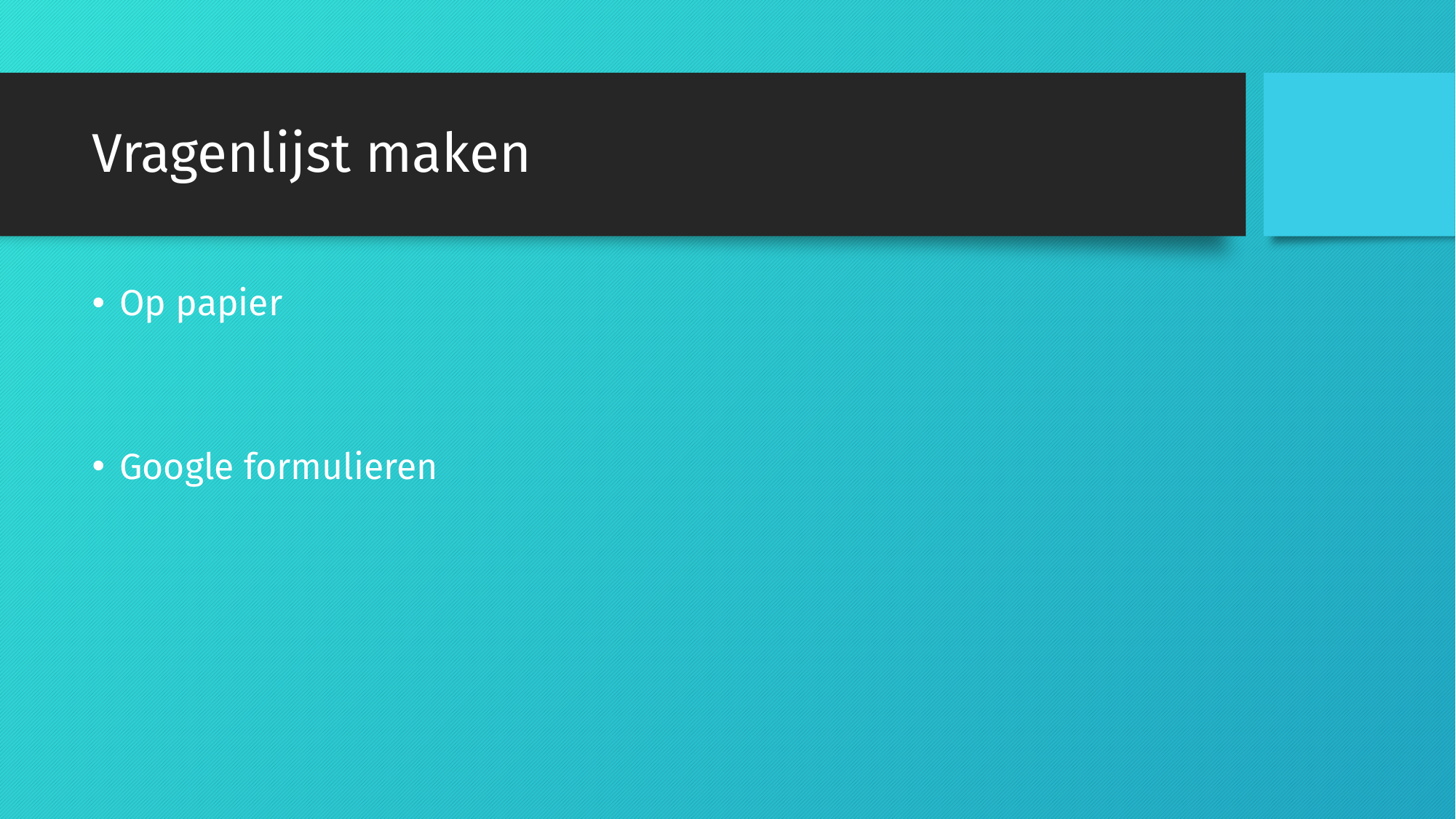

# Vragenlijst maken
Op papier

Google formulieren